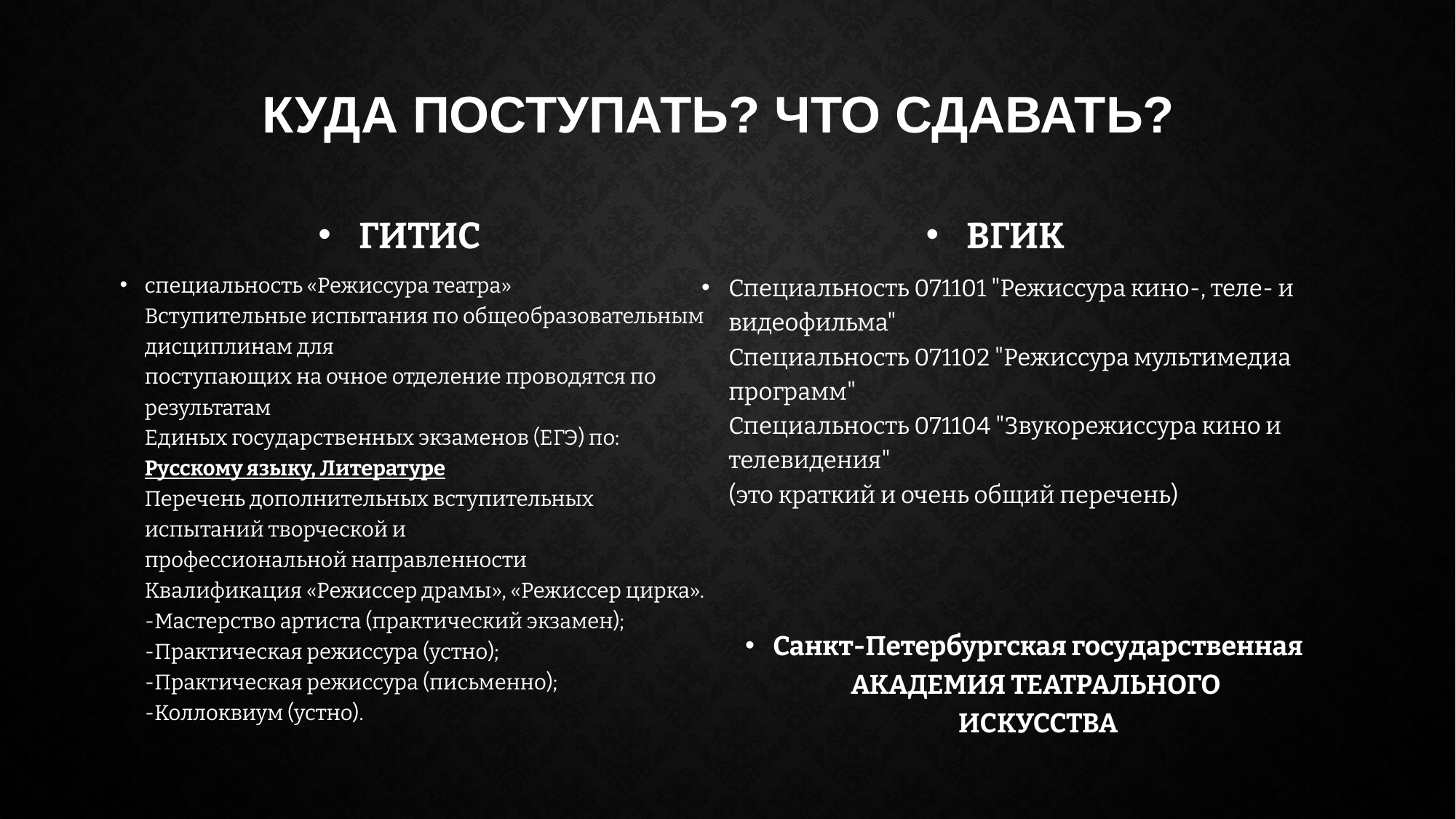

# Куда поступать? Что сдавать?
ВГИК
ГИТИС
специальность «Режиссура театра»
Вступительные испытания по общеобразовательным дисциплинам для 
поступающих на очное отделение проводятся по результатам 
Единых государственных экзаменов (ЕГЭ) по: 
Русскому языку, Литературе
Перечень дополнительных вступительных испытаний творческой и 
профессиональной направленности
Квалификация «Режиссер драмы», «Режиссер цирка».
-Мастерство артиста (практический экзамен);
-Практическая режиссура (устно);
-Практическая режиссура (письменно);
-Коллоквиум (устно).
Специальность 071101 "Режиссура кино-, теле- и видеофильма"
Специальность 071102 "Режиссура мультимедиа программ"
Специальность 071104 "Звукорежиссура кино и телевидения"
(это краткий и очень общий перечень)

Санкт-Петербургская государственная АКАДЕМИЯ ТЕАТРАЛЬНОГО 
ИСКУССТВА